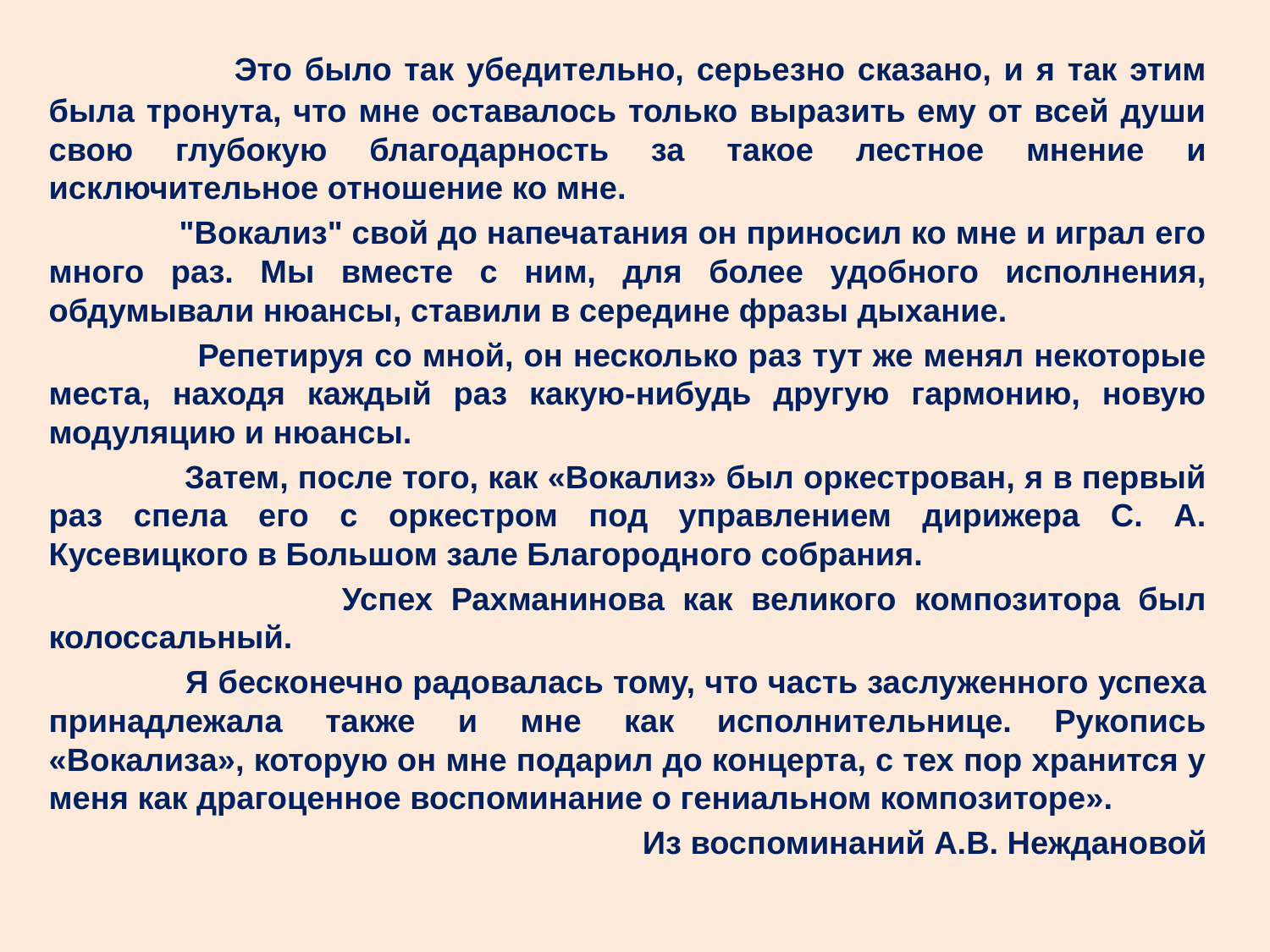

Это было так убедительно, серьезно сказано, и я так этим была тронута, что мне оставалось только выразить ему от всей души свою глубокую благодарность за такое лестное мнение и исключительное отношение ко мне.
                  "Вокализ" свой до напечатания он приносил ко мне и играл его много раз. Мы вместе с ним, для более удобного исполнения, обдумывали нюансы, ставили в середине фразы дыхание.
                  Репетируя со мной, он несколько раз тут же менял некоторые места, находя каждый раз какую-нибудь другую гармонию, новую модуляцию и нюансы.
                  Затем, после того, как «Вокализ» был оркестрован, я в первый раз спела его с оркестром под управлением дирижера С. А. Кусевицкого в Большом зале Благородного собрания.
                  Успех Рахманинова как великого композитора был колоссальный.
                  Я бесконечно радовалась тому, что часть заслуженного успеха принадлежала также и мне как исполнительнице. Рукопись «Вокализа», которую он мне подарил до концерта, с тех пор хранится у меня как драгоценное воспоминание о гениальном композиторе».
Из воспоминаний А.В. Неждановой